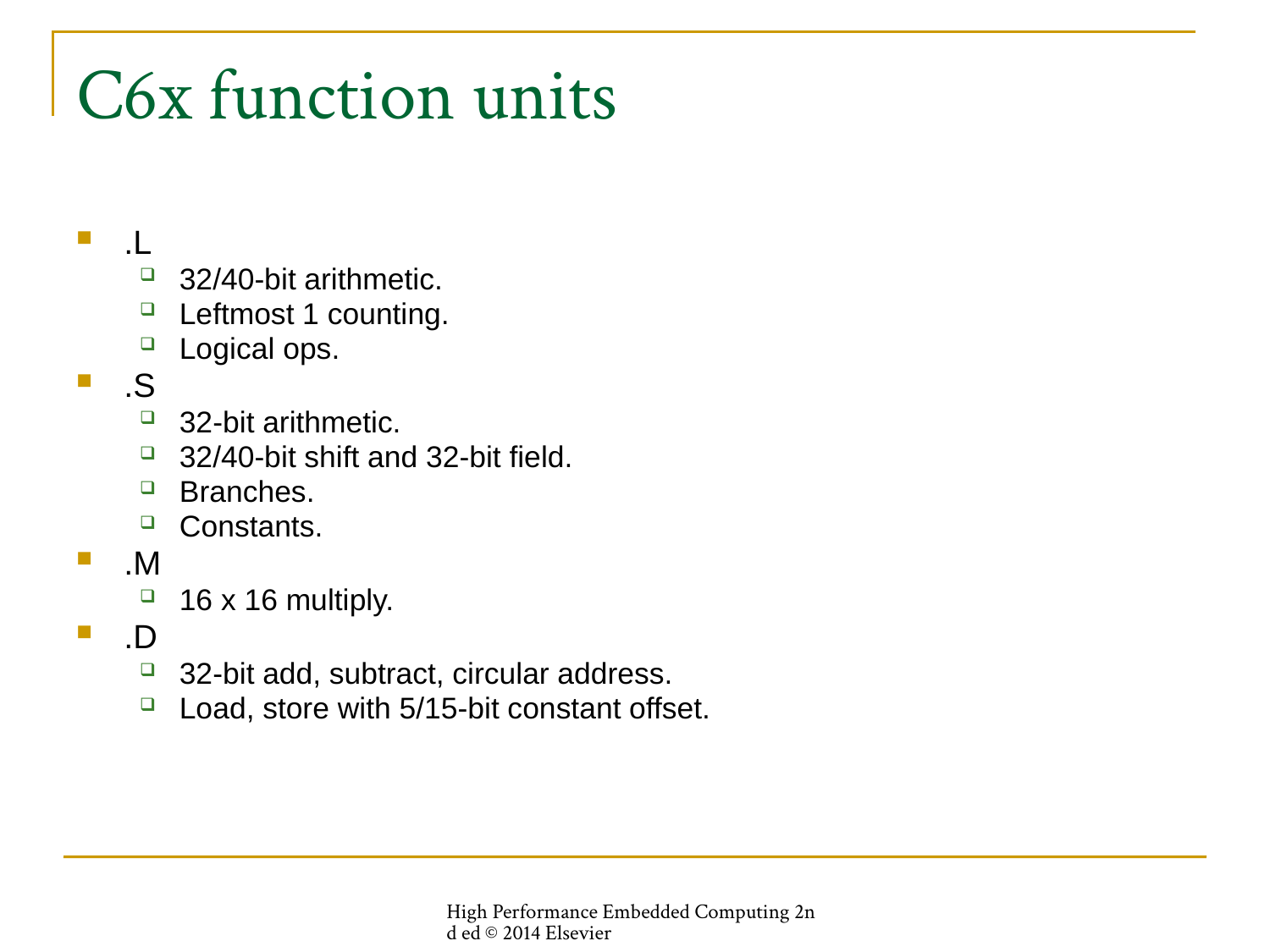

# C6x function units
.L
32/40-bit arithmetic.
Leftmost 1 counting.
Logical ops.
.S
32-bit arithmetic.
32/40-bit shift and 32-bit field.
Branches.
Constants.
.M
16 x 16 multiply.
.D
32-bit add, subtract, circular address.
Load, store with 5/15-bit constant offset.
High Performance Embedded Computing 2nd ed © 2014 Elsevier